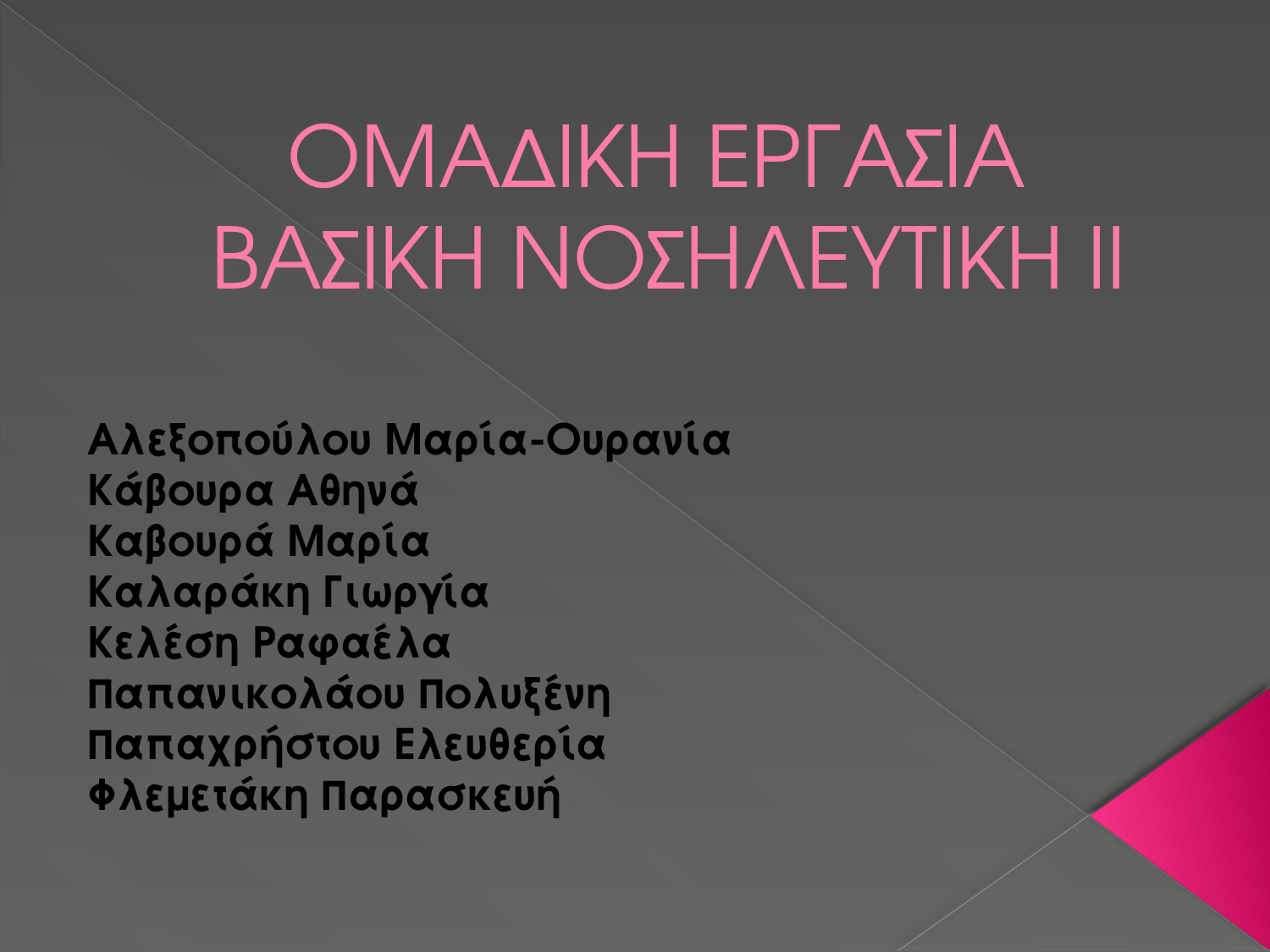

# ΟΜΑΔΙΚΗ ΕΡΓΑΣΙΑ ΒΑΣΙΚΗ ΝΟΣΗΛΕΥΤΙΚΗ ΙΙ
Αλεξοπούλου Μαρία-Ουρανία
Κάβουρα Αθηνά
Καβουρά Μαρία
Καλαράκη Γιωργία
Κελέση Ραφαέλα
Παπανικολάου Πολυξένη
Παπαχρήστου Ελευθερία
Φλεμετάκη Παρασκευή